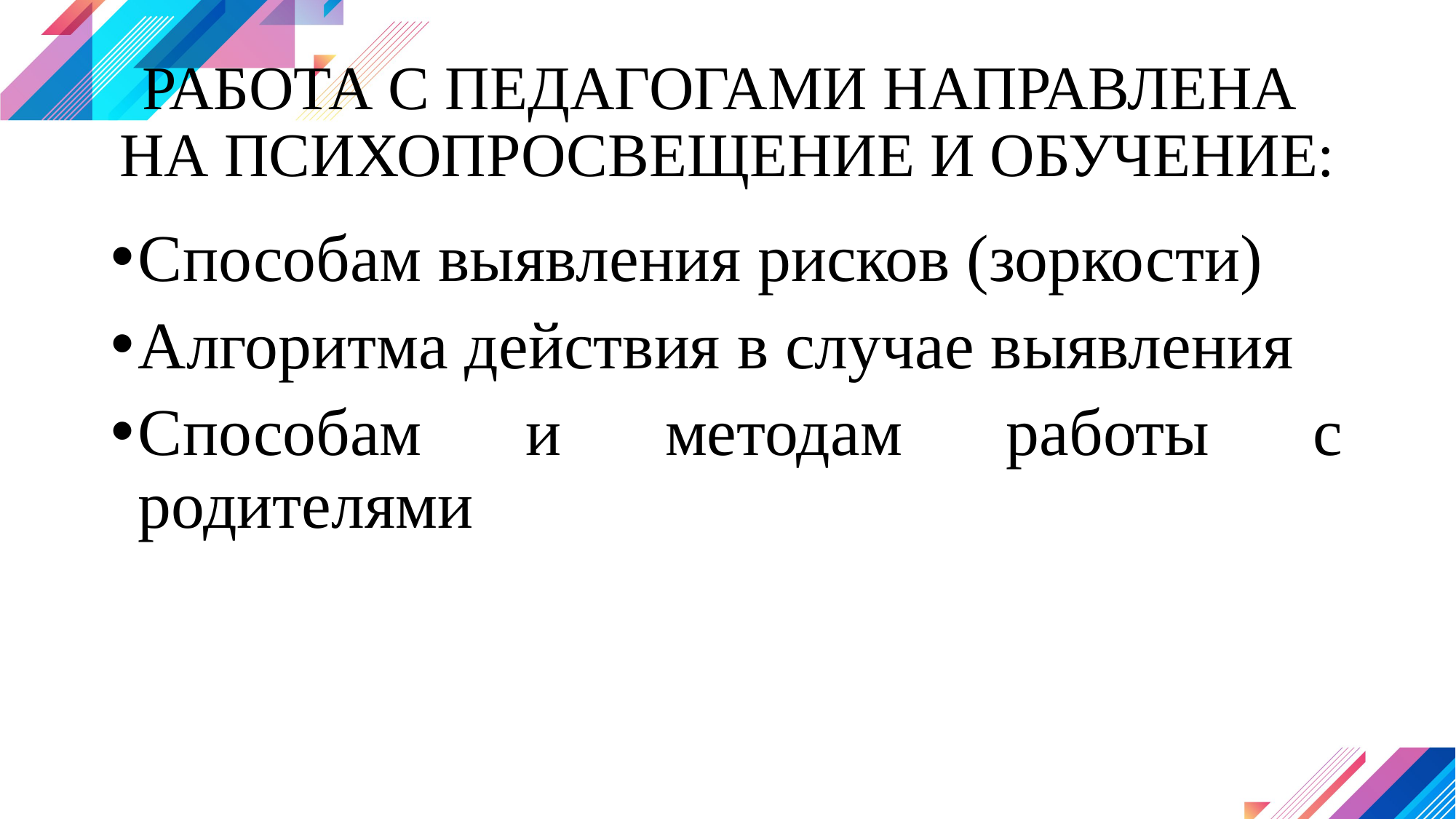

РАБОТА С ПЕДАГОГАМИ НАПРАВЛЕНА
НА ПСИХОПРОСВЕЩЕНИЕ И ОБУЧЕНИЕ:
Способам выявления рисков (зоркости)
Алгоритма действия в случае выявления
Способам и методам работы с родителями